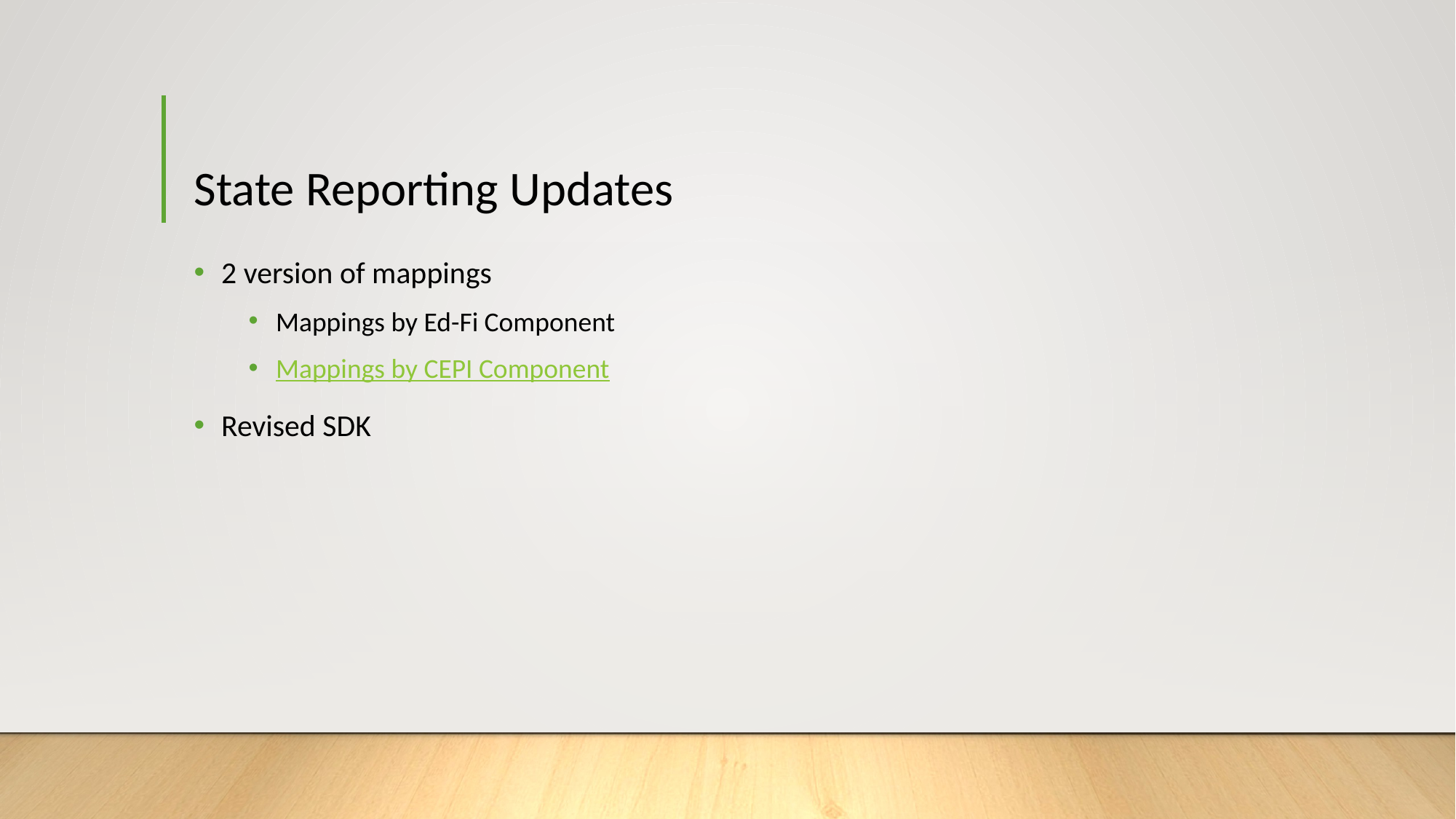

# State Reporting Updates
2 version of mappings
Mappings by Ed-Fi Component
Mappings by CEPI Component
Revised SDK